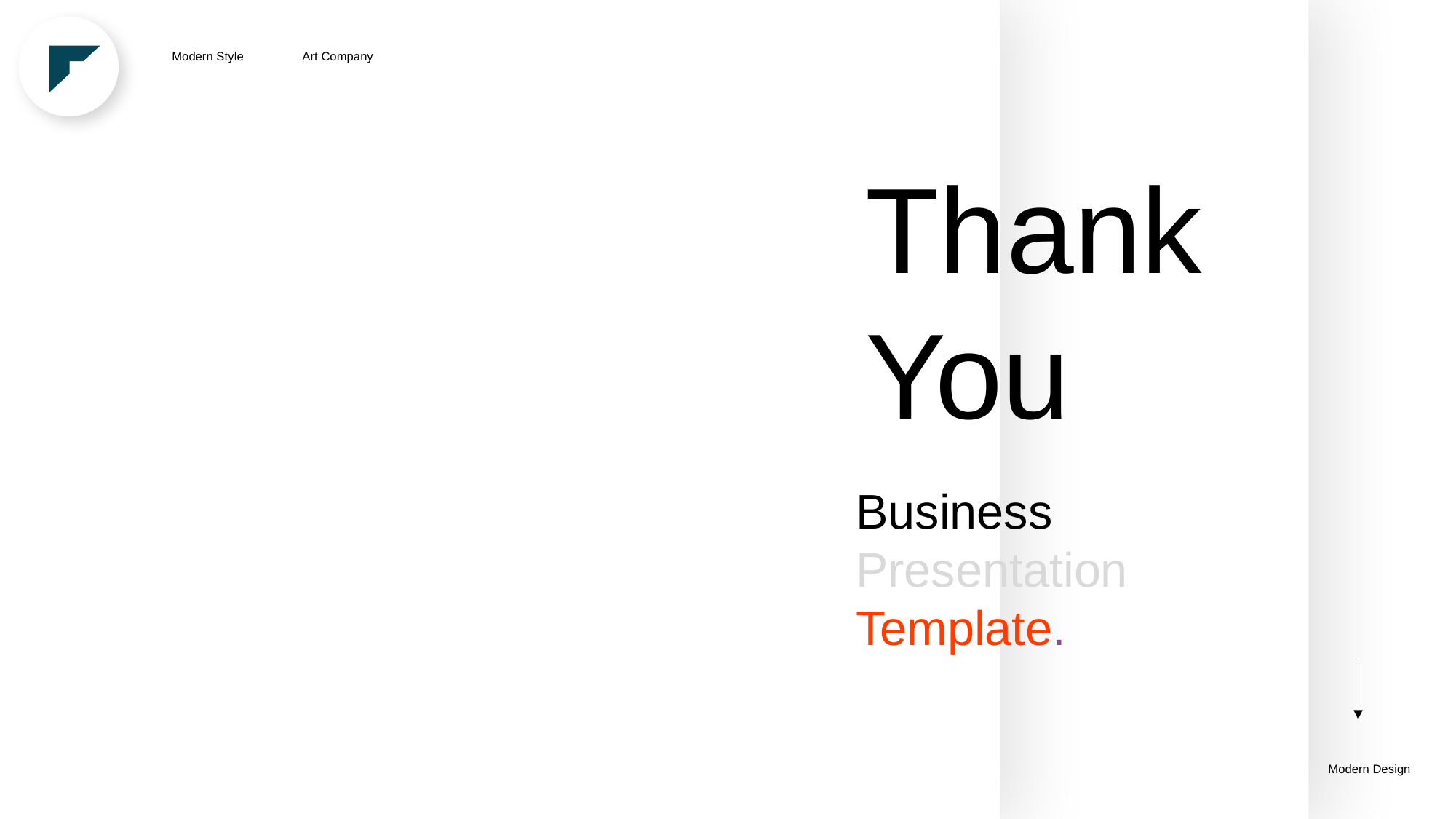

Modern Style
Art Company

Thank
You
Business Presentation Template.
Modern Design